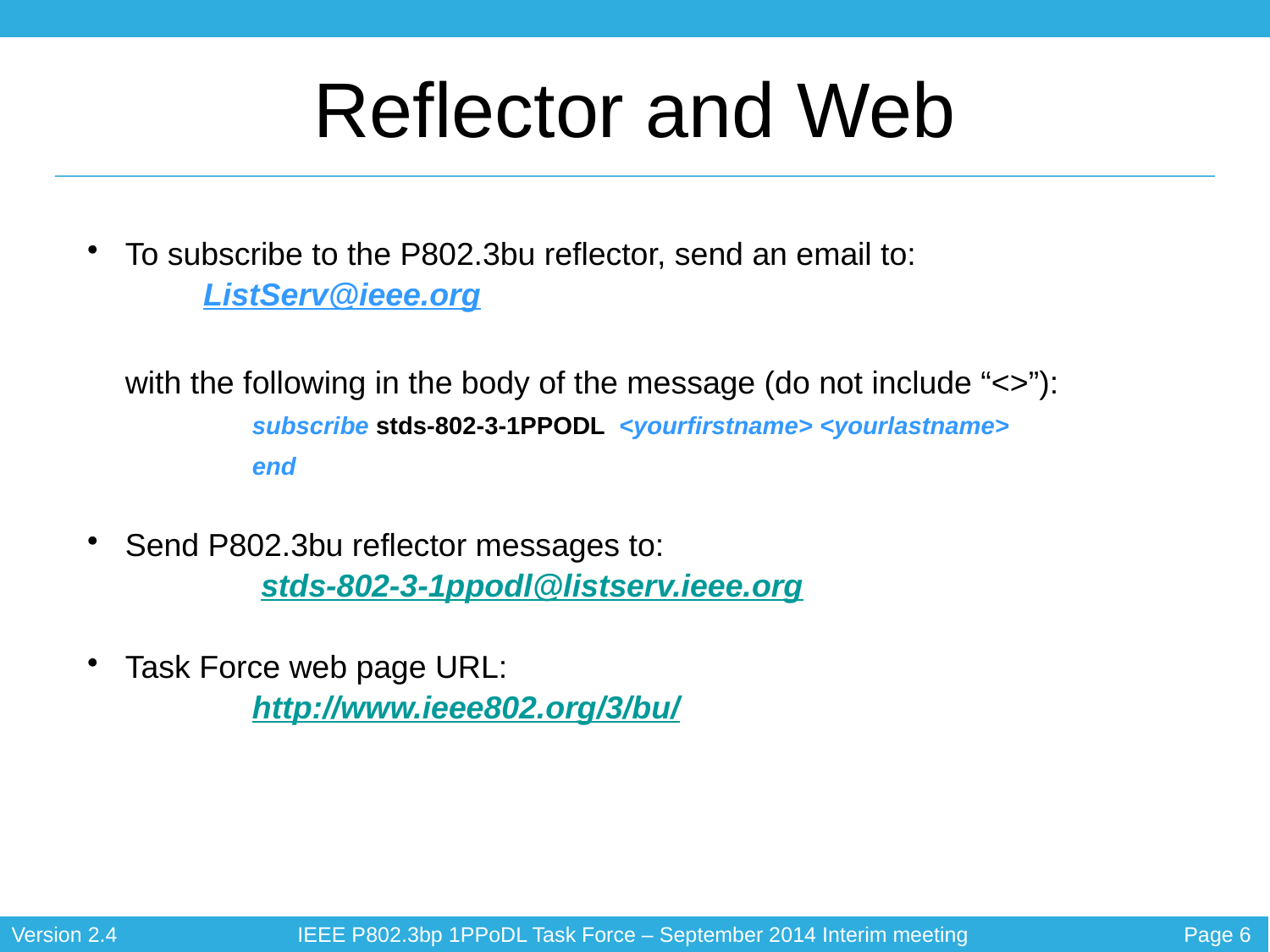

Reflector and Web

To subscribe to the P802.3bu reflector, send an email to:
ListServ@ieee.org

	with the following in the body of the message (do not include “<>”):
		subscribe stds-802-3-1PPODL  <yourfirstname> <yourlastname>
		end

Send P802.3bu reflector messages to:
		 stds-802-3-1ppodl@listserv.ieee.org

Task Force web page URL:
		http://www.ieee802.org/3/bu/